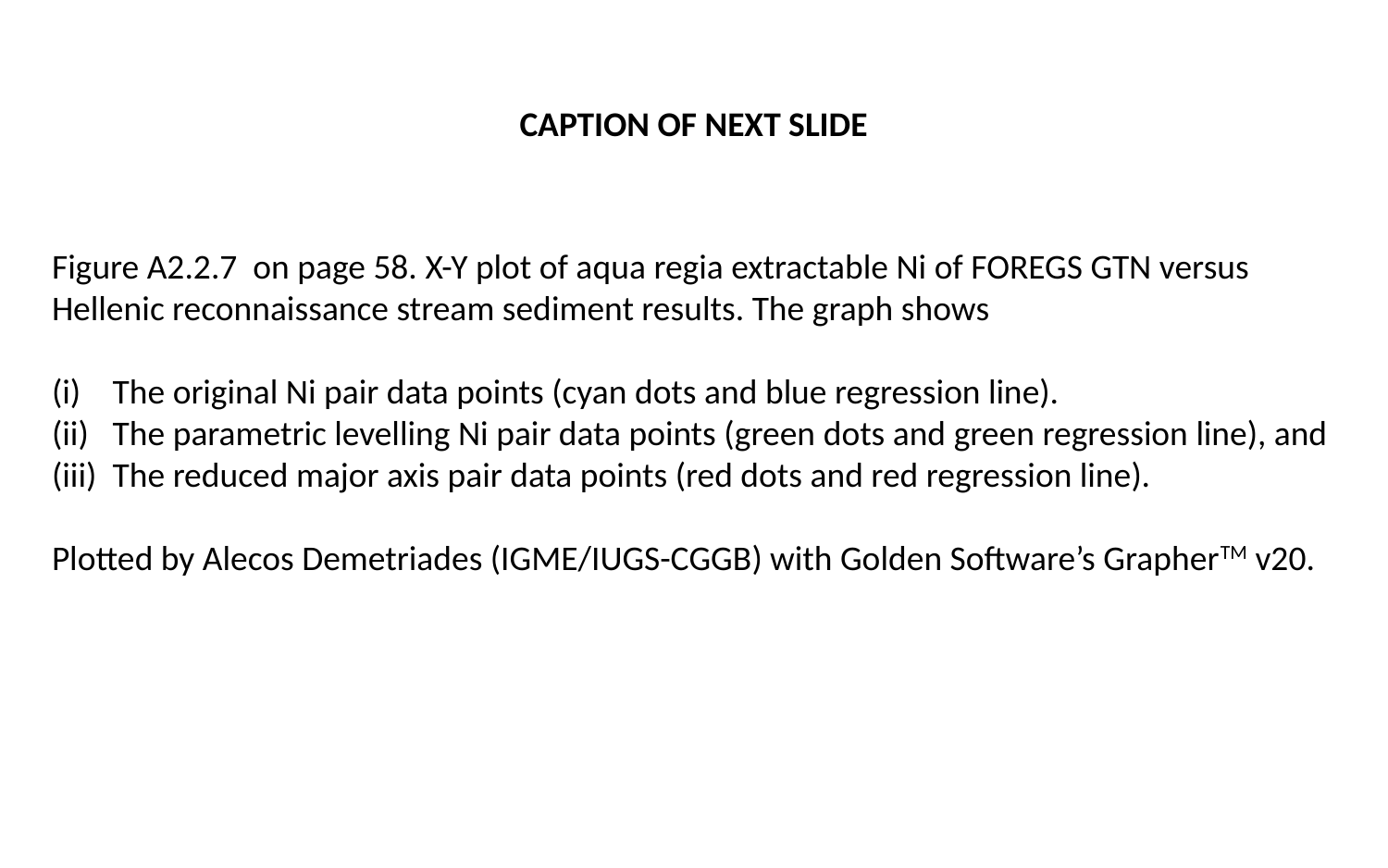

CAPTION OF NEXT SLIDE
Figure A2.2.7  on page 58. X-Y plot of aqua regia extractable Ni of FOREGS GTN versus Hellenic reconnaissance stream sediment results. The graph shows

The original Ni pair data points (cyan dots and blue regression line).
The parametric levelling Ni pair data points (green dots and green regression line), and
The reduced major axis pair data points (red dots and red regression line).

Plotted by Alecos Demetriades (IGME/IUGS-CGGB) with Golden Software’s GrapherTM v20.